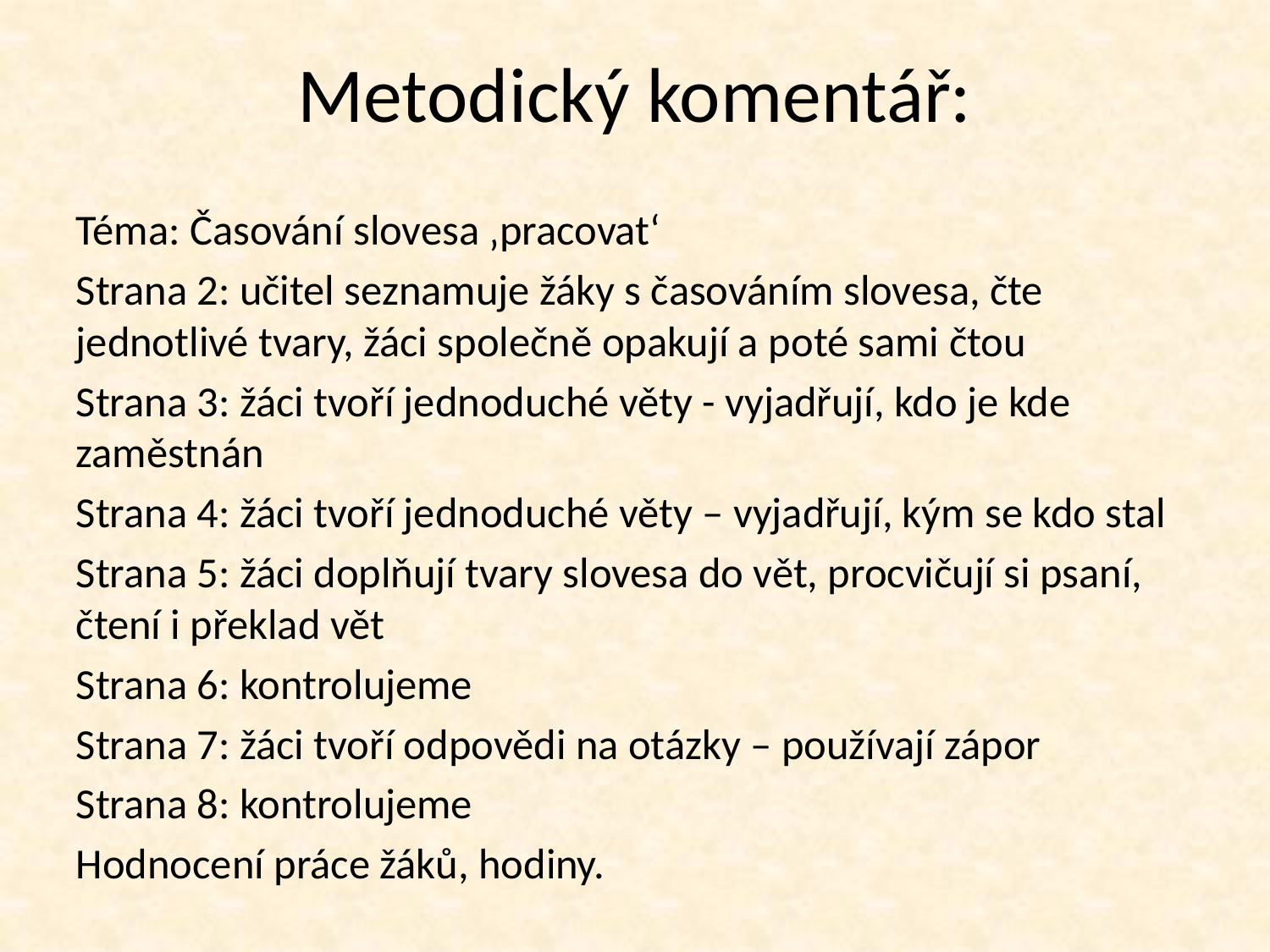

Metodický komentář:
Téma: Časování slovesa ‚pracovat‘
Strana 2: učitel seznamuje žáky s časováním slovesa, čte jednotlivé tvary, žáci společně opakují a poté sami čtou
Strana 3: žáci tvoří jednoduché věty - vyjadřují, kdo je kde zaměstnán
Strana 4: žáci tvoří jednoduché věty – vyjadřují, kým se kdo stal
Strana 5: žáci doplňují tvary slovesa do vět, procvičují si psaní, čtení i překlad vět
Strana 6: kontrolujeme
Strana 7: žáci tvoří odpovědi na otázky – používají zápor
Strana 8: kontrolujeme
Hodnocení práce žáků, hodiny.